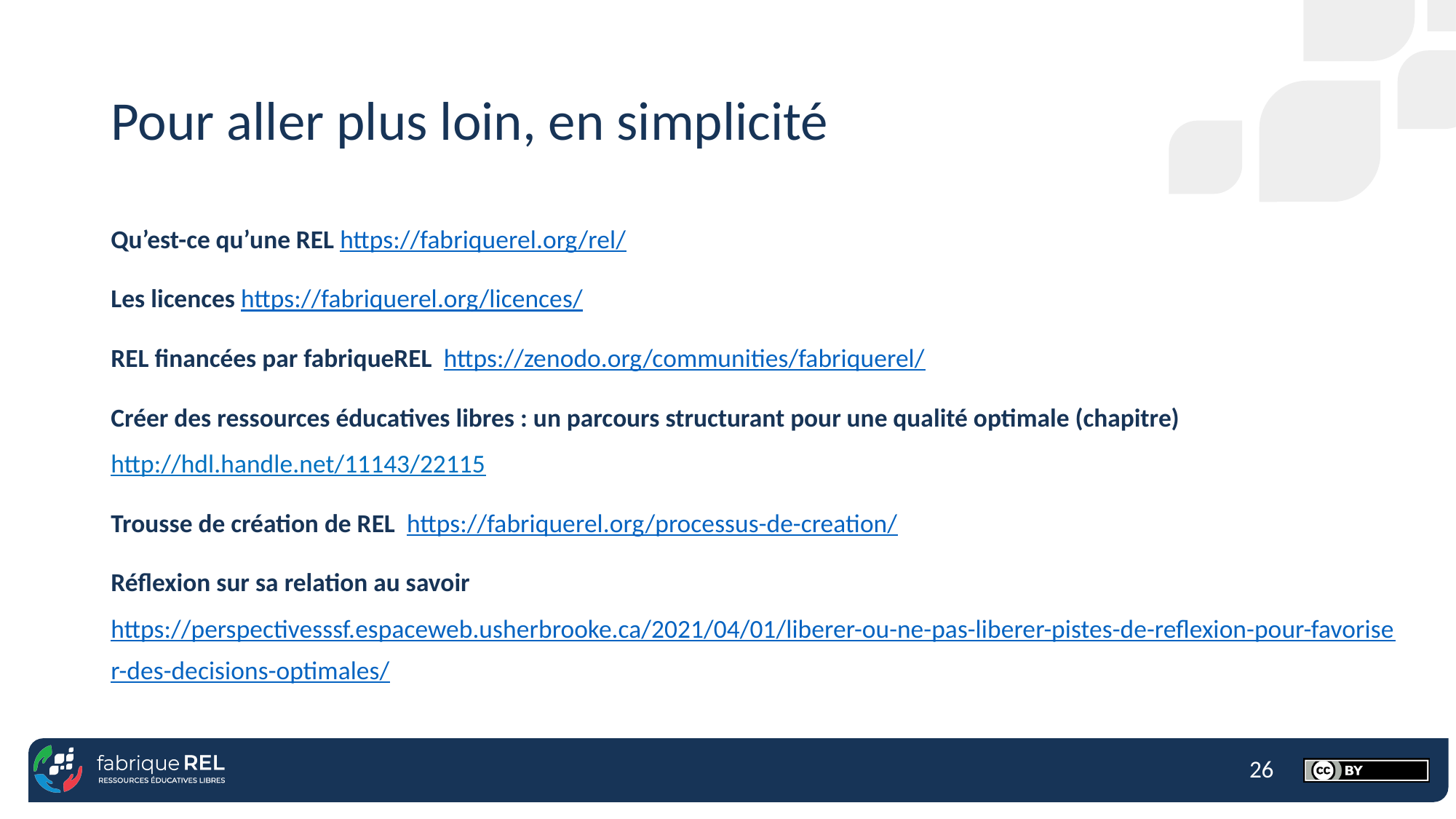

# Pour aller plus loin, en simplicité
Qu’est-ce qu’une REL https://fabriquerel.org/rel/
Les licences https://fabriquerel.org/licences/
REL financées par fabriqueREL  https://zenodo.org/communities/fabriquerel/
Créer des ressources éducatives libres : un parcours structurant pour une qualité optimale (chapitre) http://hdl.handle.net/11143/22115
Trousse de création de REL  https://fabriquerel.org/processus-de-creation/
Réflexion sur sa relation au savoir https://perspectivesssf.espaceweb.usherbrooke.ca/2021/04/01/liberer-ou-ne-pas-liberer-pistes-de-reflexion-pour-favoriser-des-decisions-optimales/
26